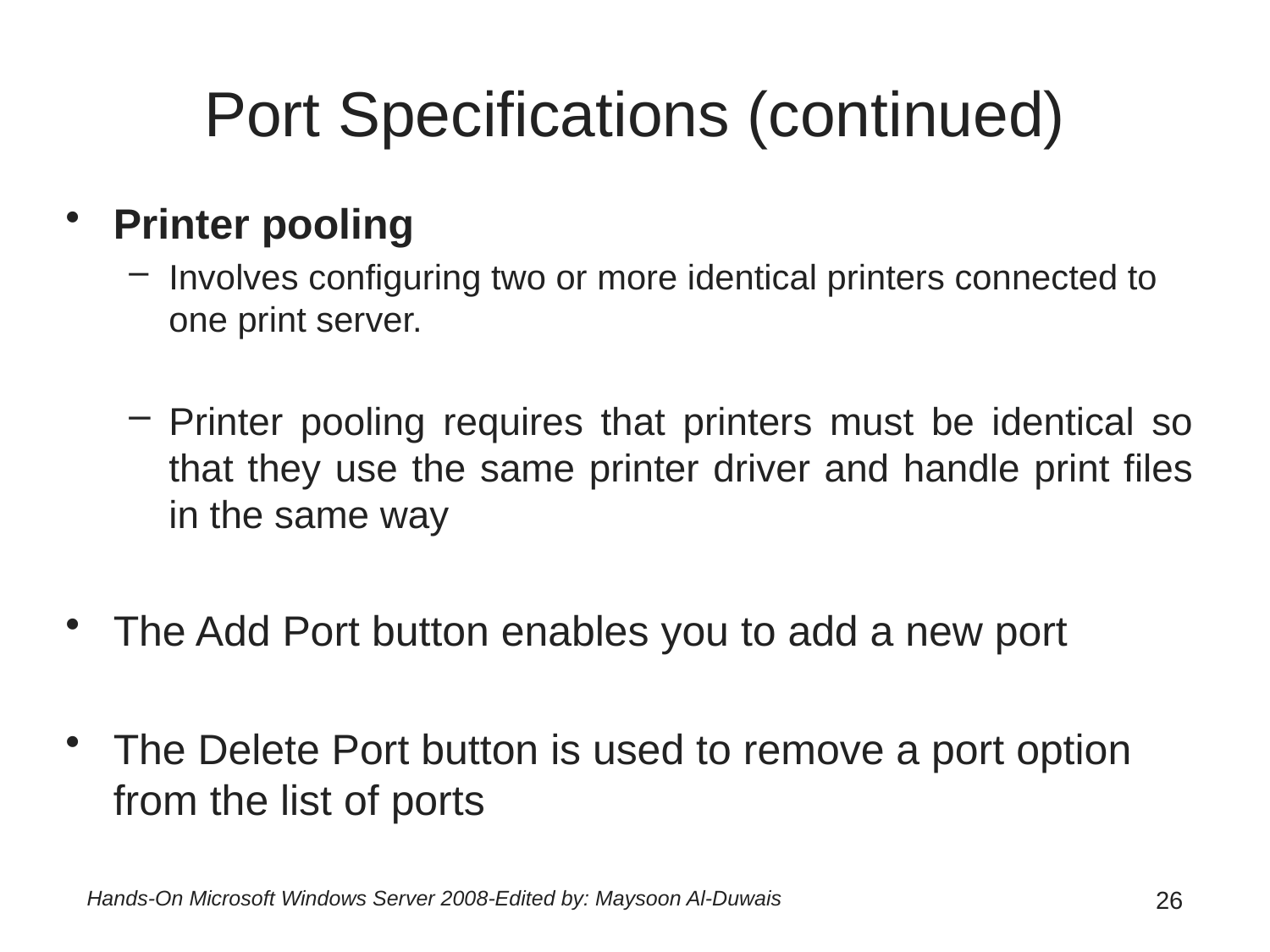

# Port Specifications (continued)
Printer pooling
Involves configuring two or more identical printers connected to one print server.

Printer pooling requires that printers must be identical so that they use the same printer driver and handle print files in the same way

The Add Port button enables you to add a new port

The Delete Port button is used to remove a port option from the list of ports
Hands-On Microsoft Windows Server 2008-Edited by: Maysoon Al-Duwais
26